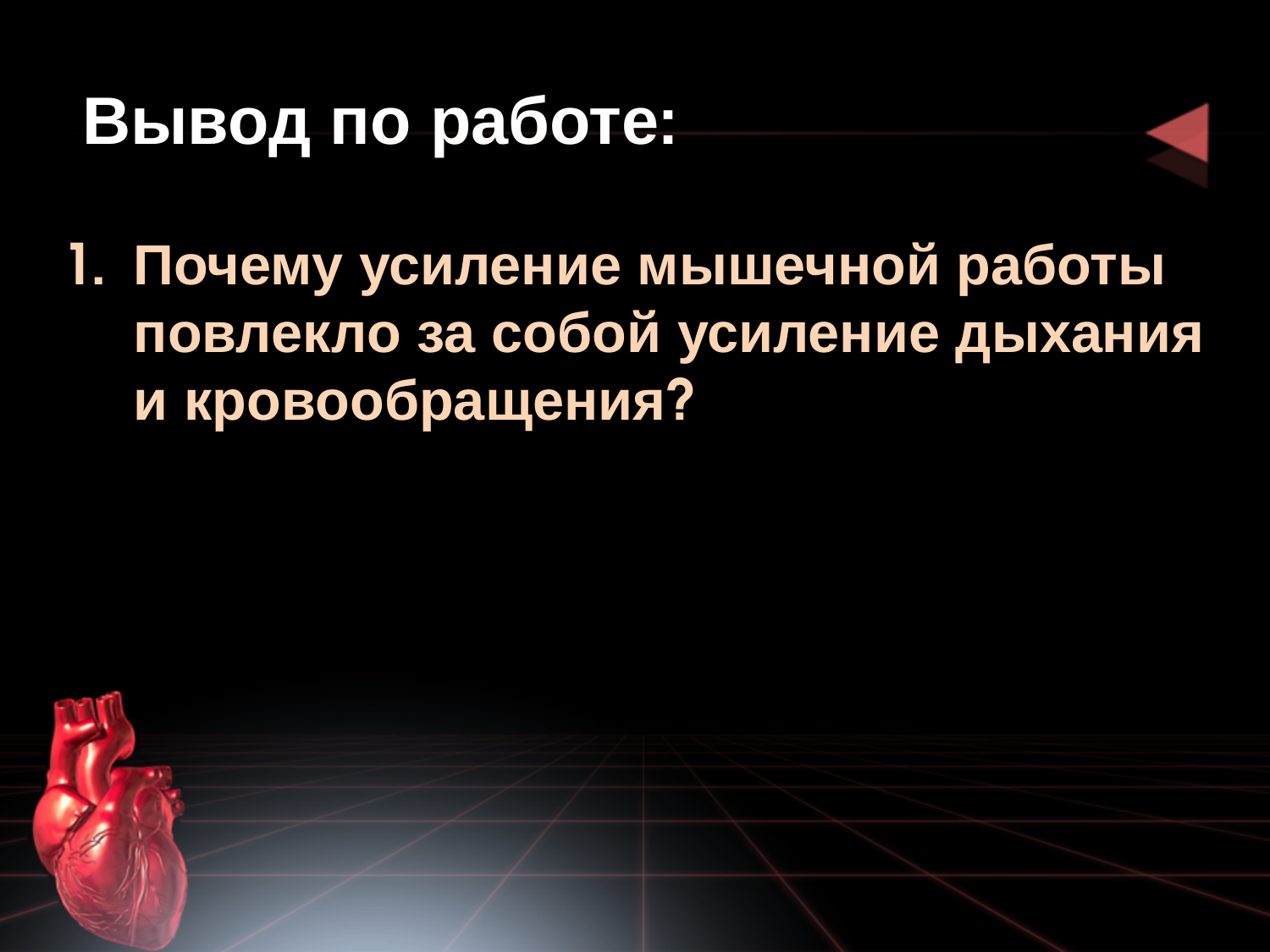

# Вывод по работе:
Почему усиление мышечной работы повлекло за собой усиление дыхания и кровообращения?